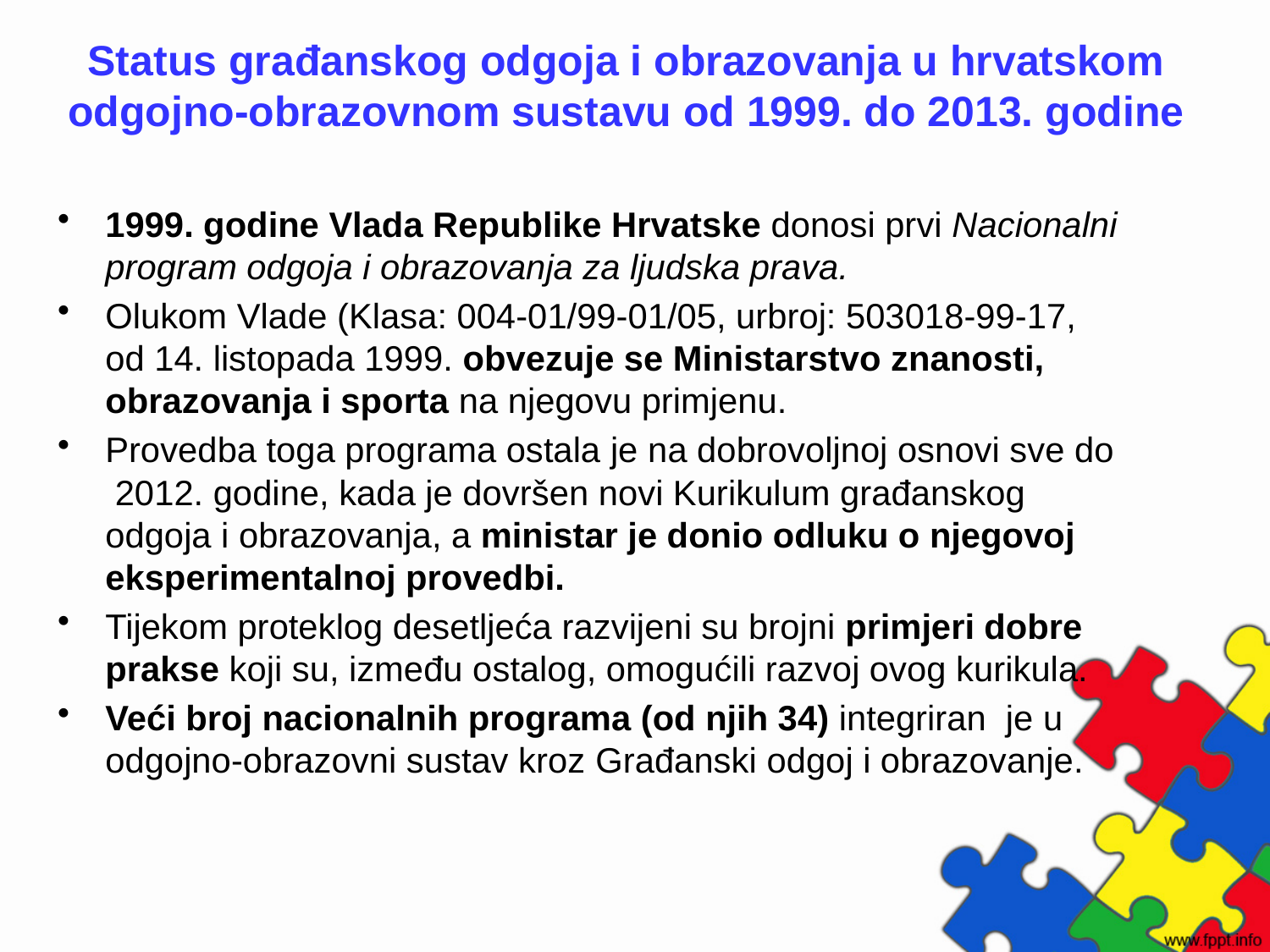

# Status građanskog odgoja i obrazovanja u hrvatskom odgojno-obrazovnom sustavu od 1999. do 2013. godine

1999. godine Vlada Republike Hrvatske donosi prvi Nacionalni program odgoja i obrazovanja za ljudska prava.
Olukom Vlade (Klasa: 004-01/99-01/05, urbroj: 503018-99-17, od 14. listopada 1999. obvezuje se Ministarstvo znanosti, obrazovanja i sporta na njegovu primjenu.
Provedba toga programa ostala je na dobrovoljnoj osnovi sve do  2012. godine, kada je dovršen novi Kurikulum građanskog odgoja i obrazovanja, a ministar je donio odluku o njegovoj eksperimentalnoj provedbi.
Tijekom proteklog desetljeća razvijeni su brojni primjeri dobre prakse koji su, između ostalog, omogućili razvoj ovog kurikula.
Veći broj nacionalnih programa (od njih 34) integriran  je u odgojno-obrazovni sustav kroz Građanski odgoj i obrazovanje.